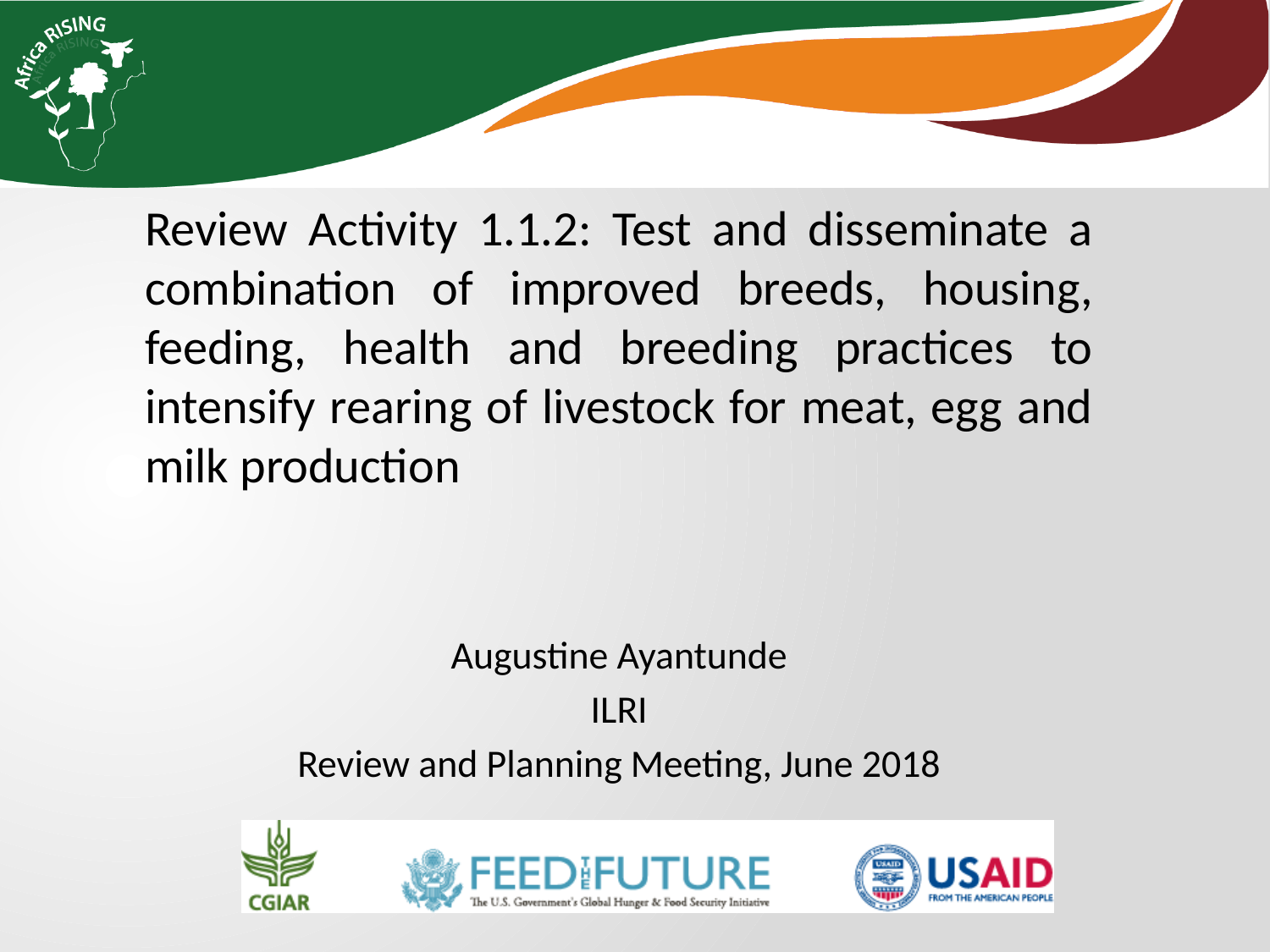

Review Activity 1.1.2: Test and disseminate a combination of improved breeds, housing, feeding, health and breeding practices to intensify rearing of livestock for meat, egg and milk production
Augustine Ayantunde
ILRI
Review and Planning Meeting, June 2018